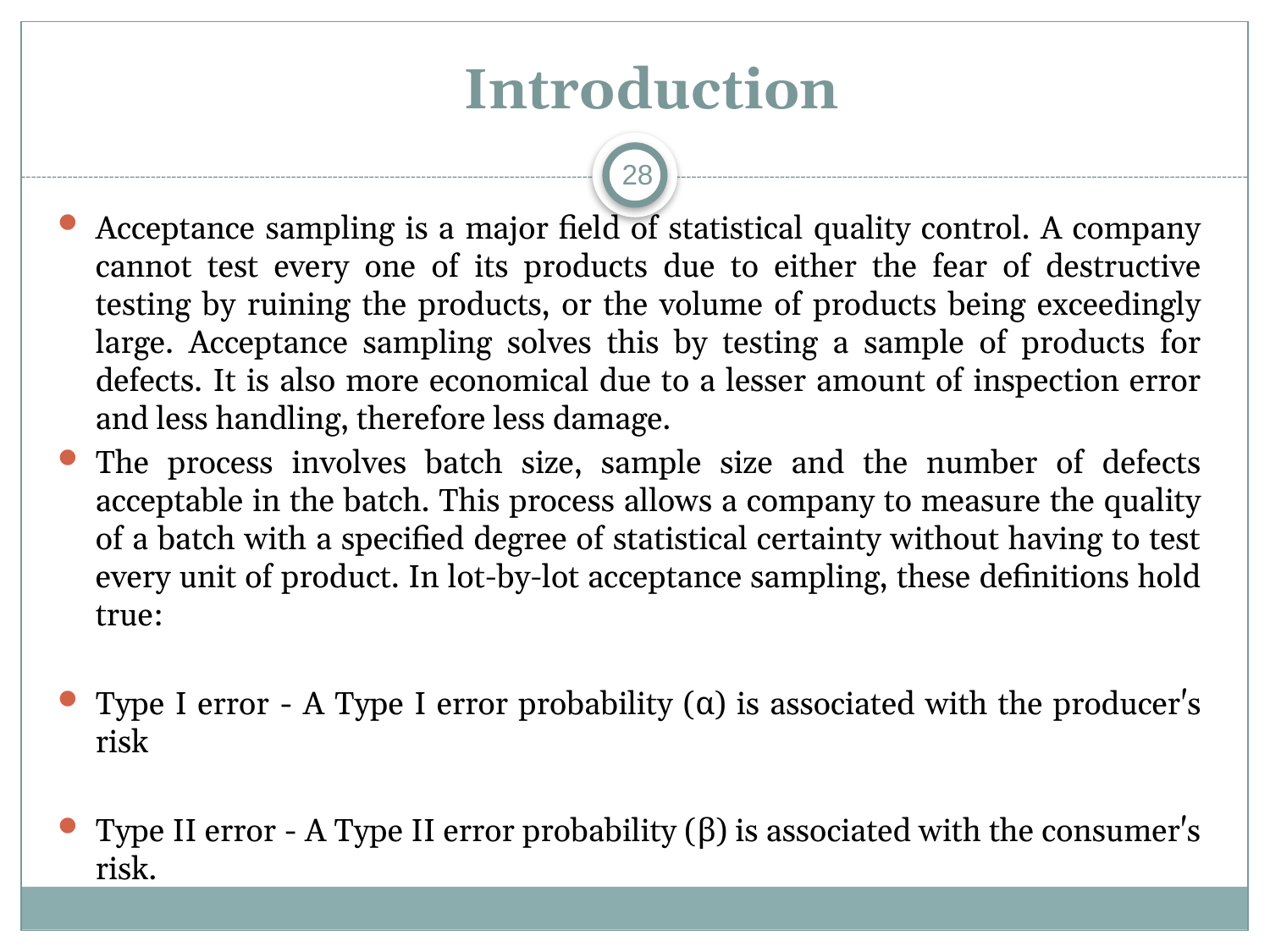

# Introduction
28

Acceptance sampling is a major field of statistical quality control. A company cannot test every one of its products due to either the fear of destructive testing by ruining the products, or the volume of products being exceedingly large. Acceptance sampling solves this by testing a sample of products for defects. It is also more economical due to a lesser amount of inspection error and less handling, therefore less damage.
The process involves batch size, sample size and the number of defects acceptable in the batch. This process allows a company to measure the quality of a batch with a specified degree of statistical certainty without having to test every unit of product. In lot-by-lot acceptance sampling, these definitions hold true:

Type I error - A Type I error probability (α) is associated with the producer's risk

Type II error - A Type II error probability (β) is associated with the consumer's risk.